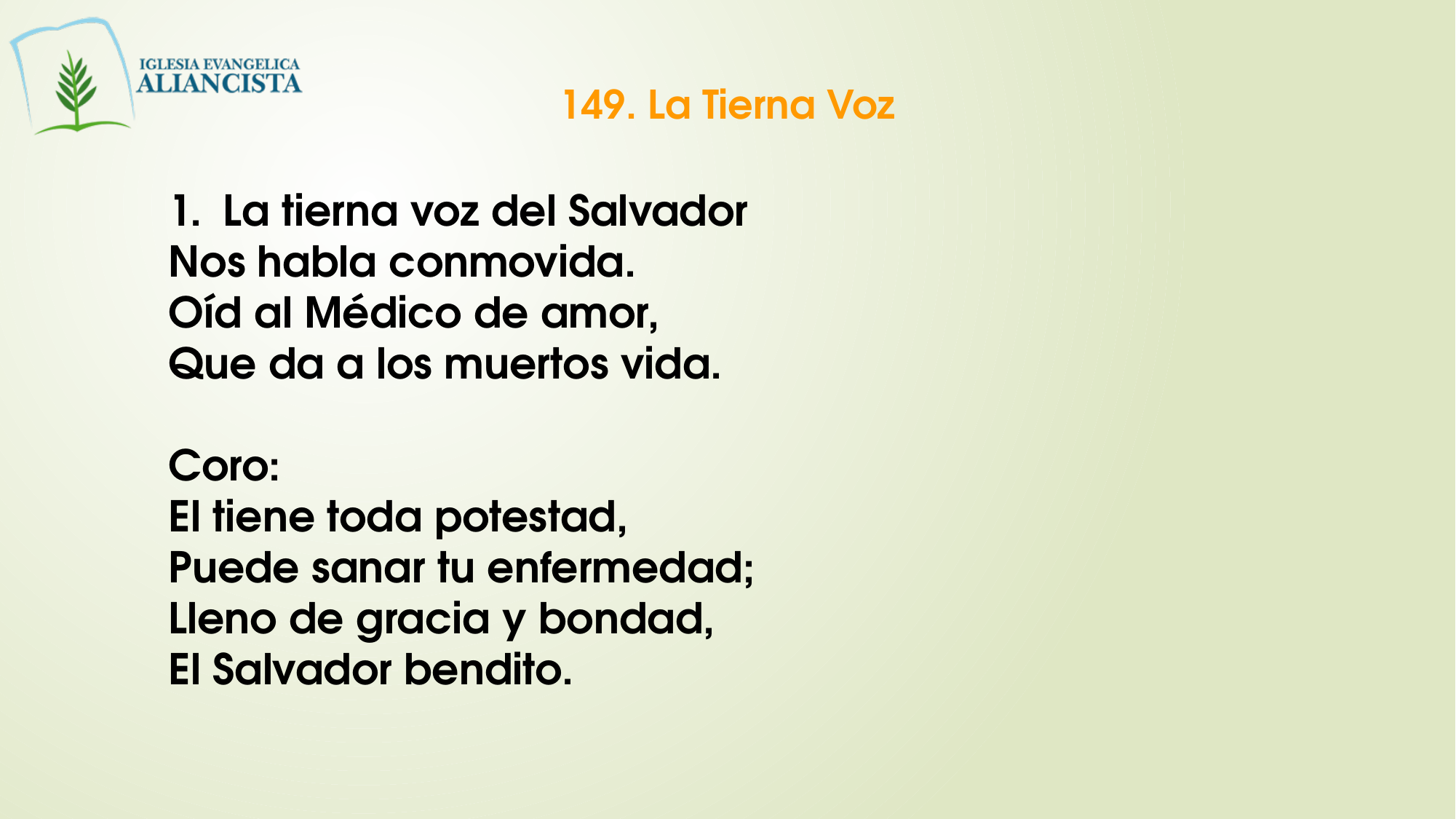

149. La Tierna Voz
La tierna voz del Salvador
Nos habla conmovida.
Oíd al Médico de amor,
Que da a los muertos vida.

Coro:
El tiene toda potestad,
Puede sanar tu enfermedad;
Lleno de gracia y bondad,
El Salvador bendito.